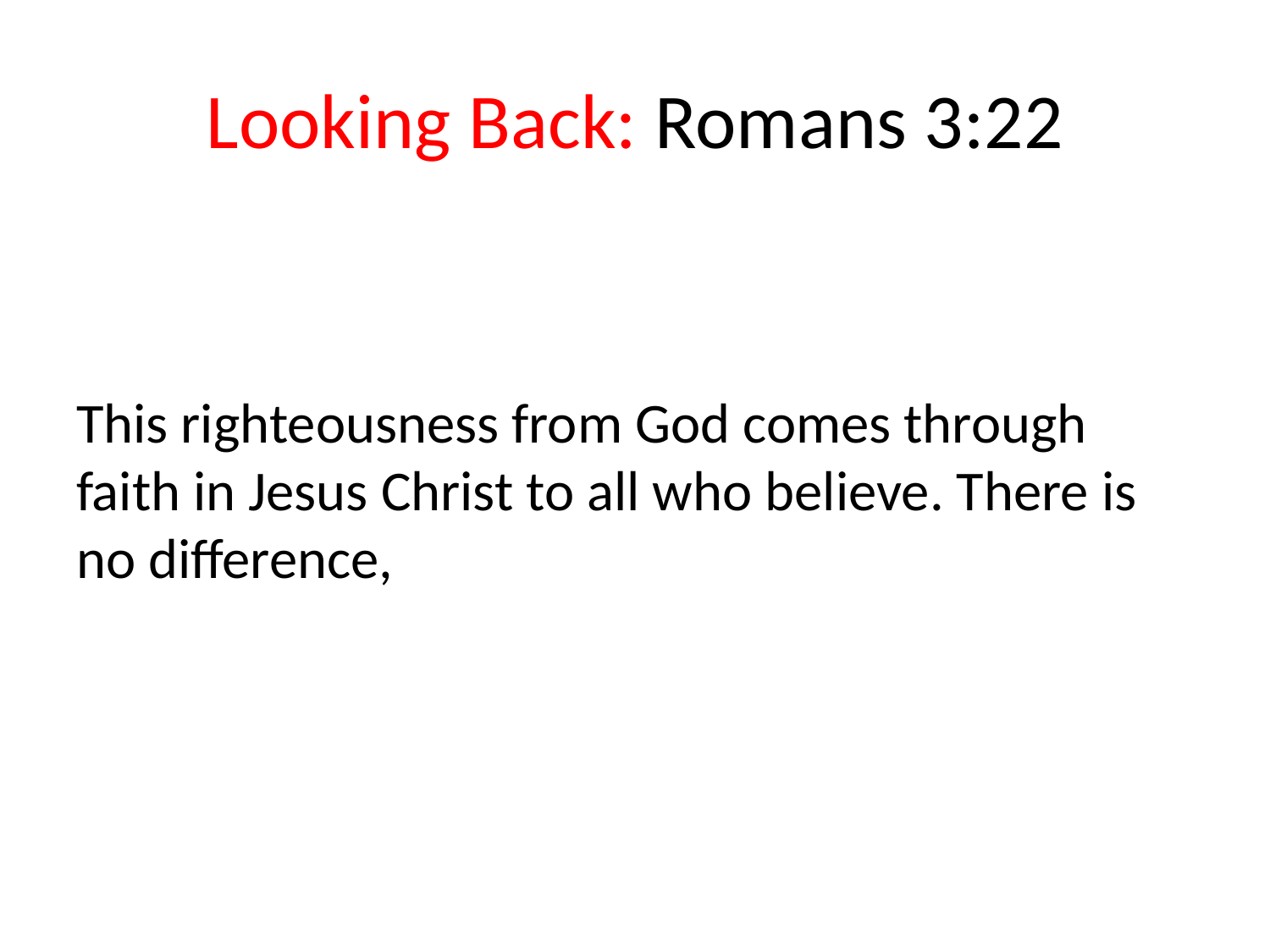

# Looking Back: Romans 3:22

This righteousness from God comes through faith in Jesus Christ to all who believe. There is no difference,